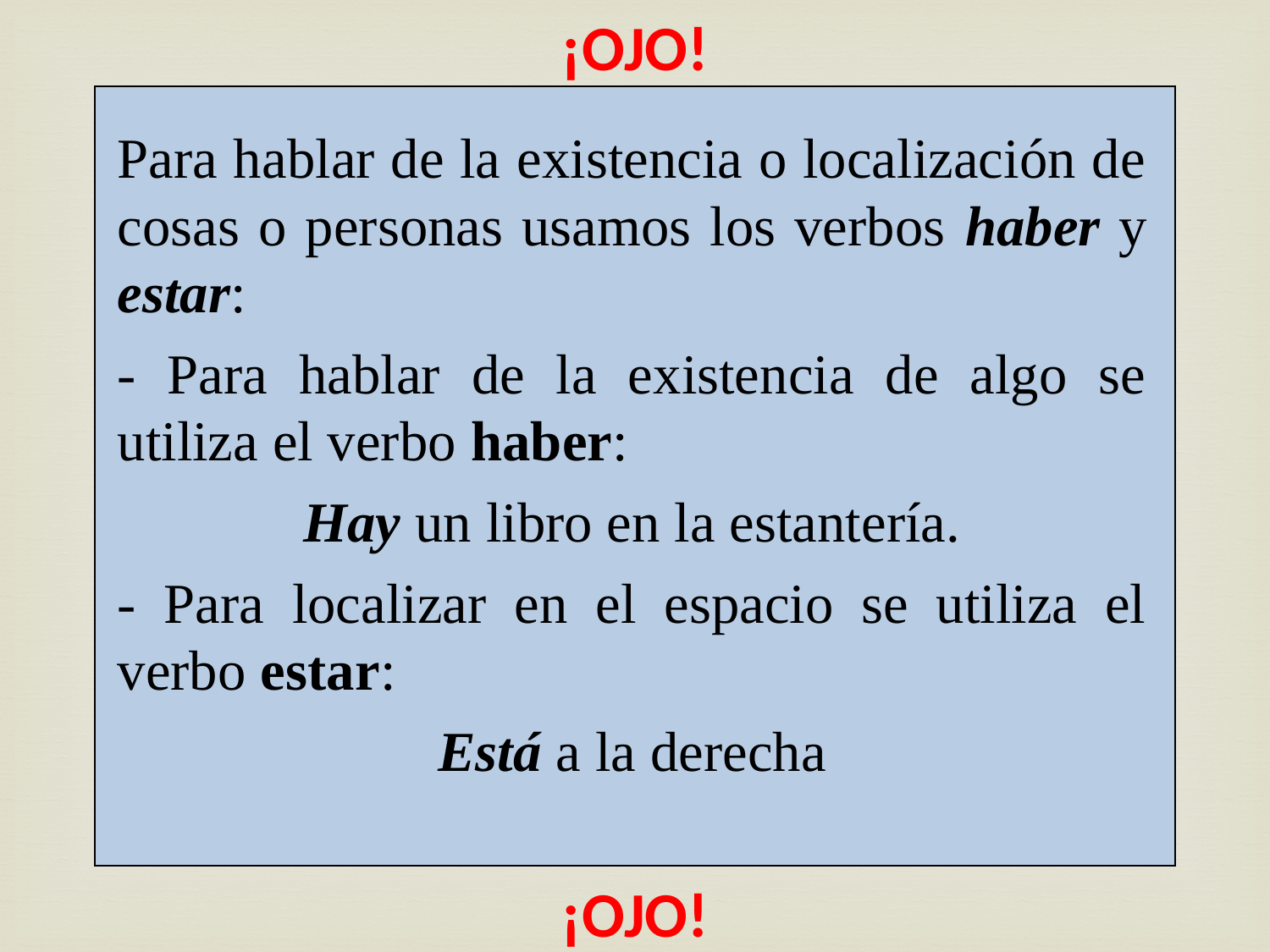

¡OJO!
| Para hablar de la existencia o localización de cosas o personas usamos los verbos haber y estar: - Para hablar de la existencia de algo se utiliza el verbo haber: Hay un libro en la estantería. - Para localizar en el espacio se utiliza el verbo estar: Está a la derecha |
| --- |
¡OJO!